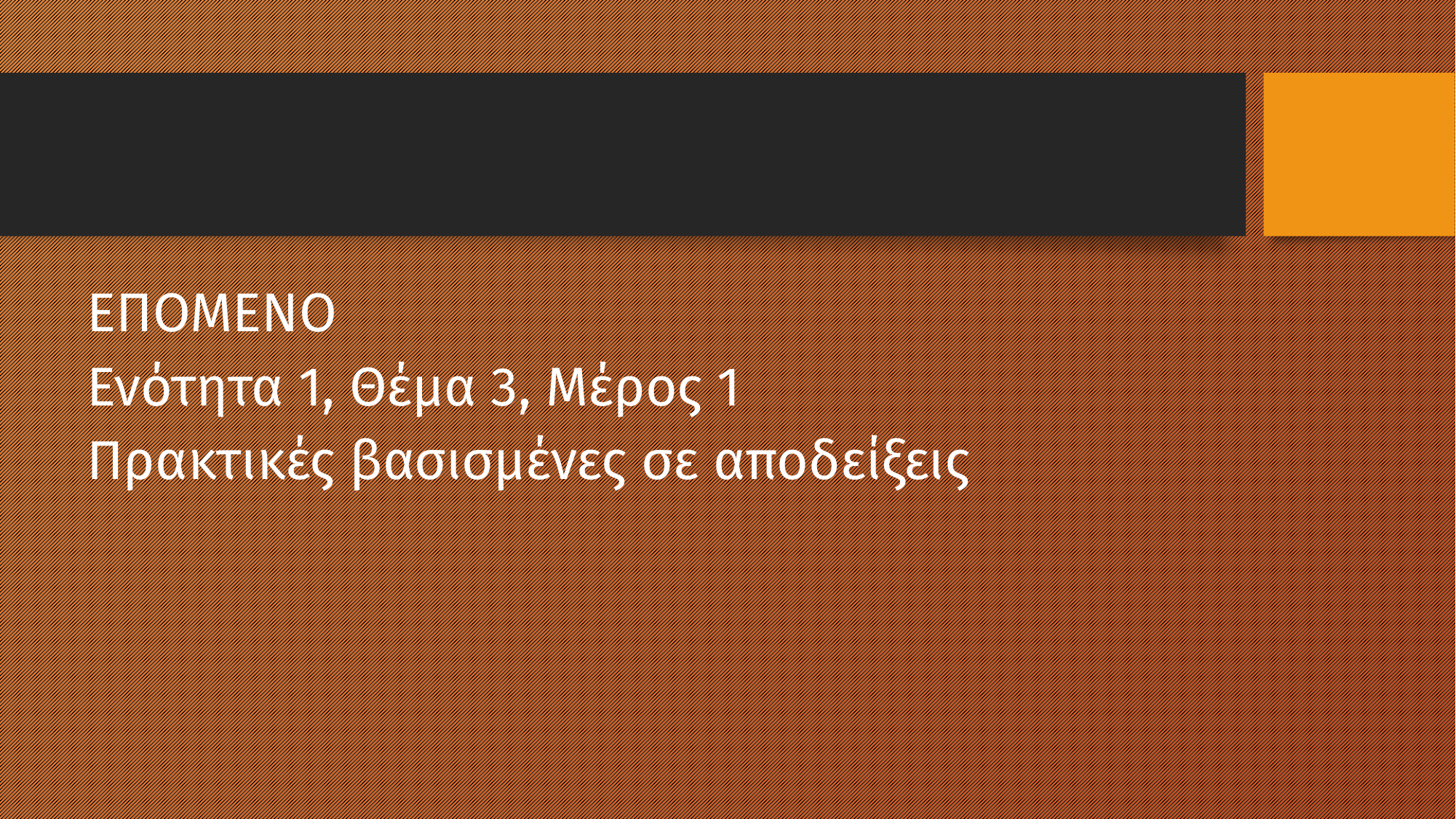

#
ΕΠΟΜΕΝΟ
Ενότητα 1, Θέμα 3, Μέρος 1
Πρακτικές βασισμένες σε αποδείξεις